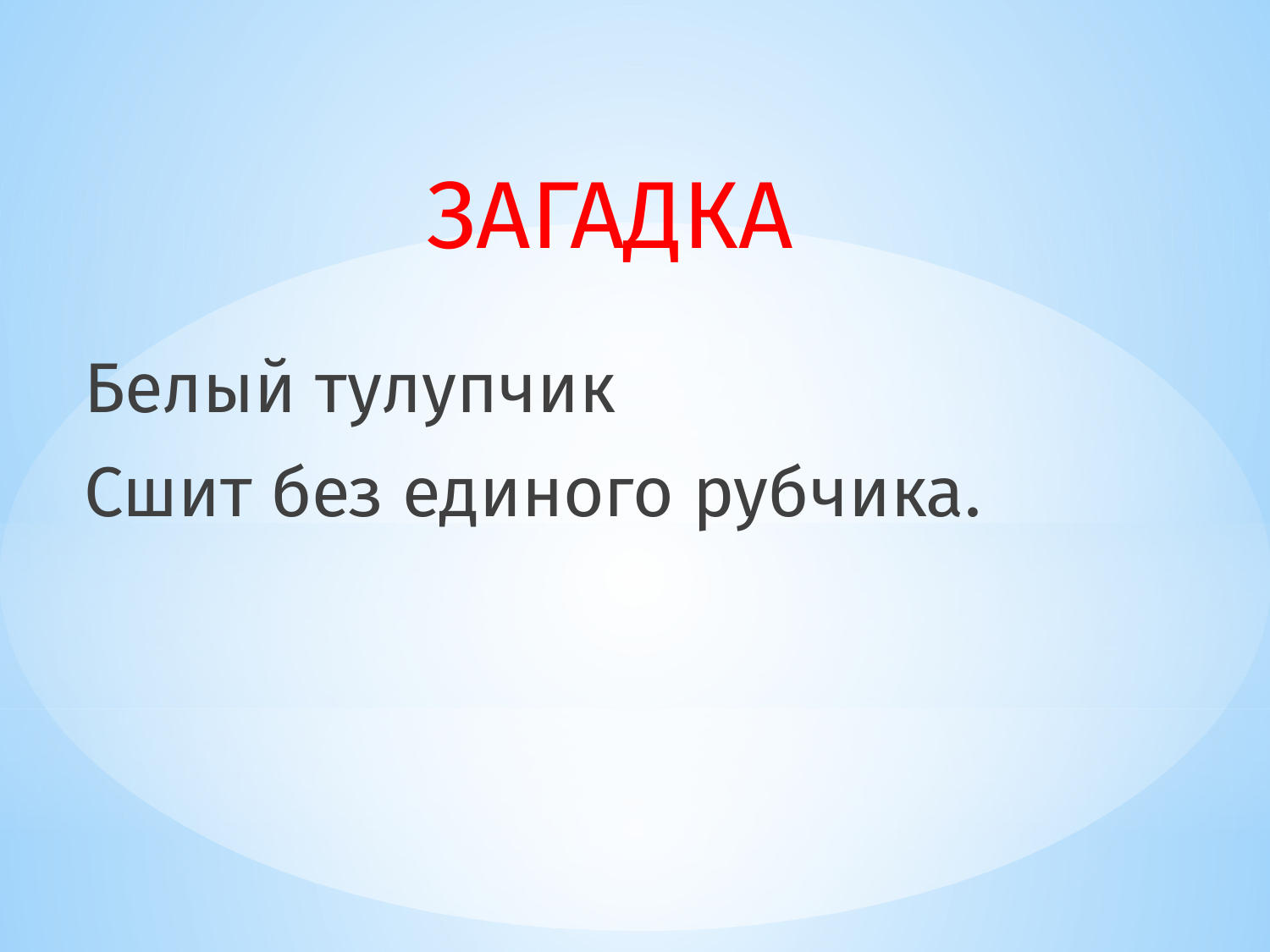

ЗАГАДКА
Белый тулупчик
Сшит без единого рубчика.